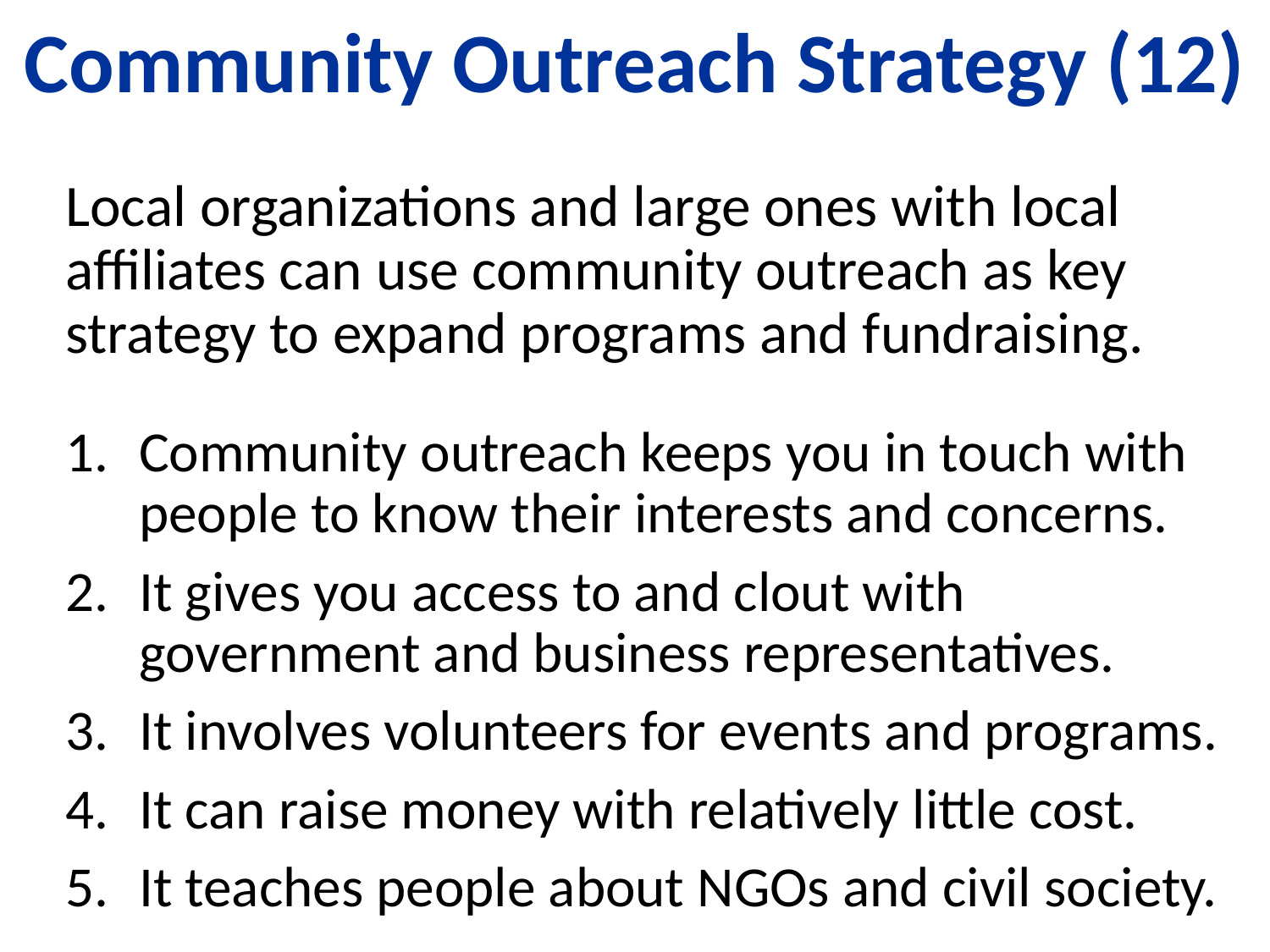

# Community Outreach Strategy (12)
Local organizations and large ones with local affiliates can use community outreach as key strategy to expand programs and fundraising.

Community outreach keeps you in touch with people to know their interests and concerns.
It gives you access to and clout with government and business representatives.
It involves volunteers for events and programs.
It can raise money with relatively little cost.
It teaches people about NGOs and civil society.